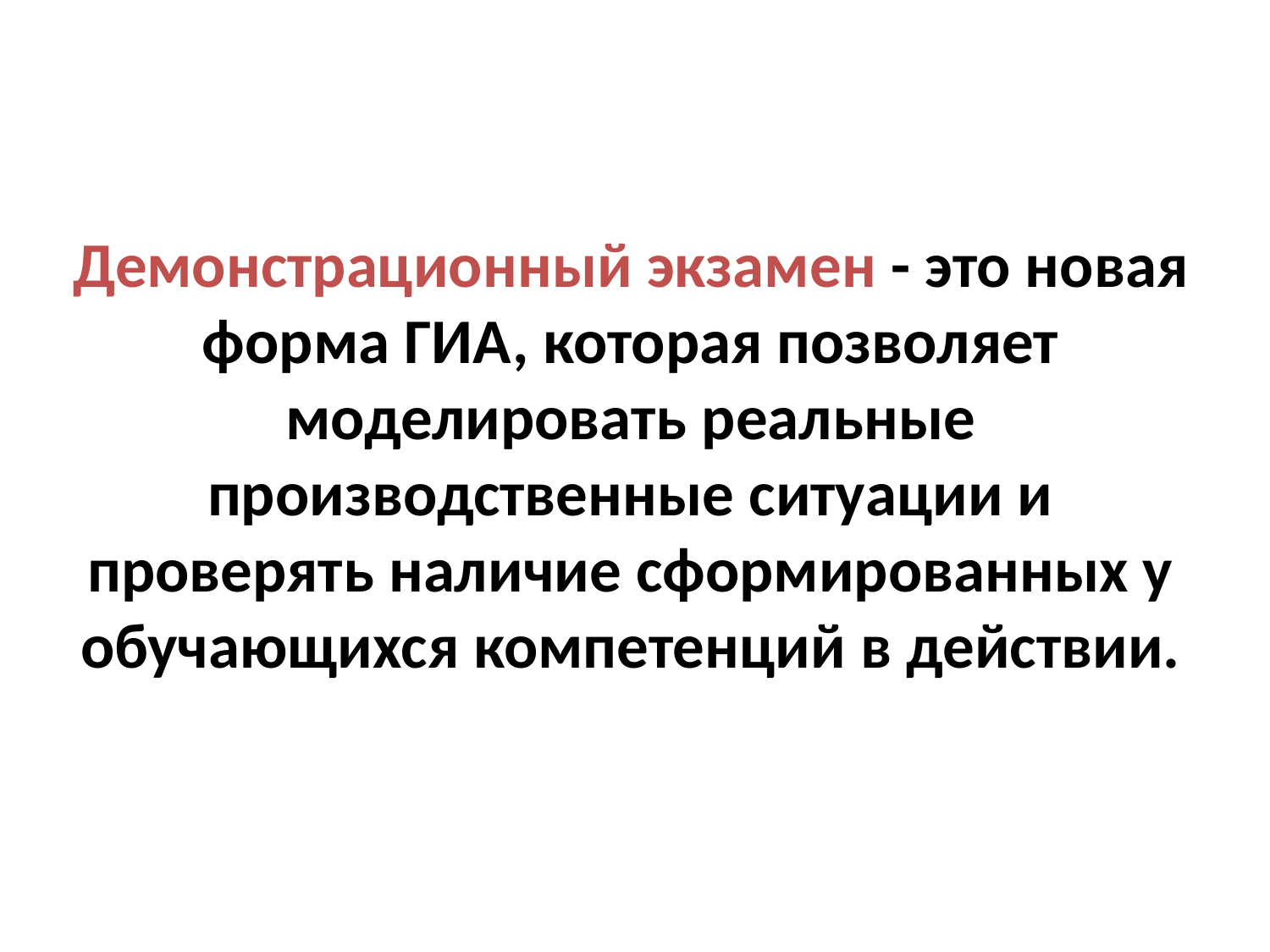

# Демонстрационный экзамен - это новая форма ГИА, которая позволяет моделировать реальные производственные ситуации и проверять наличие сформированных у обучающихся компетенций в действии.